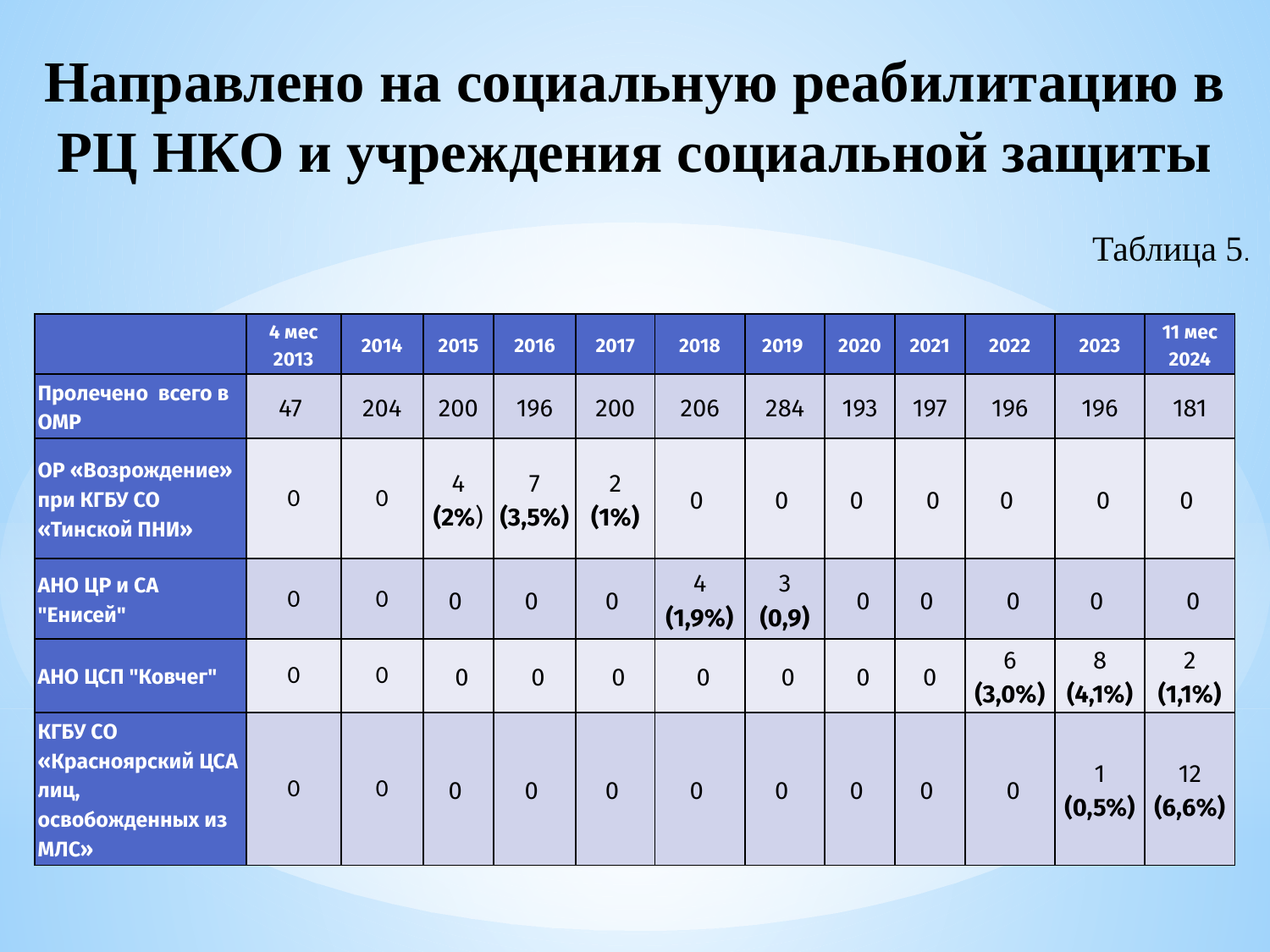

Направлено на социальную реабилитацию в РЦ НКО и учреждения социальной защиты

Таблица 5.

|  | 4 мес 2013 | 2014 | 2015 | 2016 | 2017 | 2018 | 2019 | 2020 | 2021 | 2022 | 2023 | 11 мес 2024 |
| --- | --- | --- | --- | --- | --- | --- | --- | --- | --- | --- | --- | --- |
| Пролечено всего в ОМР | 47 | 204 | 200 | 196 | 200 | 206 | 284 | 193 | 197 | 196 | 196 | 181 |
| ОР «Возрождение» при КГБУ СО «Тинской ПНИ» | 0 | 0 | 4 (2%) | 7 (3,5%) | 2 (1%) | 0 | 0 | 0 | 0 | 0 | 0 | 0 |
| АНО ЦР и СА "Енисей" | 0 | 0 | 0 | 0 | 0 | 4 (1,9%) | 3 (0,9) | 0 | 0 | 0 | 0 | 0 |
| АНО ЦСП "Ковчег" | 0 | 0 | 0 | 0 | 0 | 0 | 0 | 0 | 0 | 6 (3,0%) | 8 (4,1%) | 2 (1,1%) |
| КГБУ СО «Красноярский ЦСА лиц, освобожденных из МЛС» | 0 | 0 | 0 | 0 | 0 | 0 | 0 | 0 | 0 | 0 | 1 (0,5%) | 12 (6,6%) |